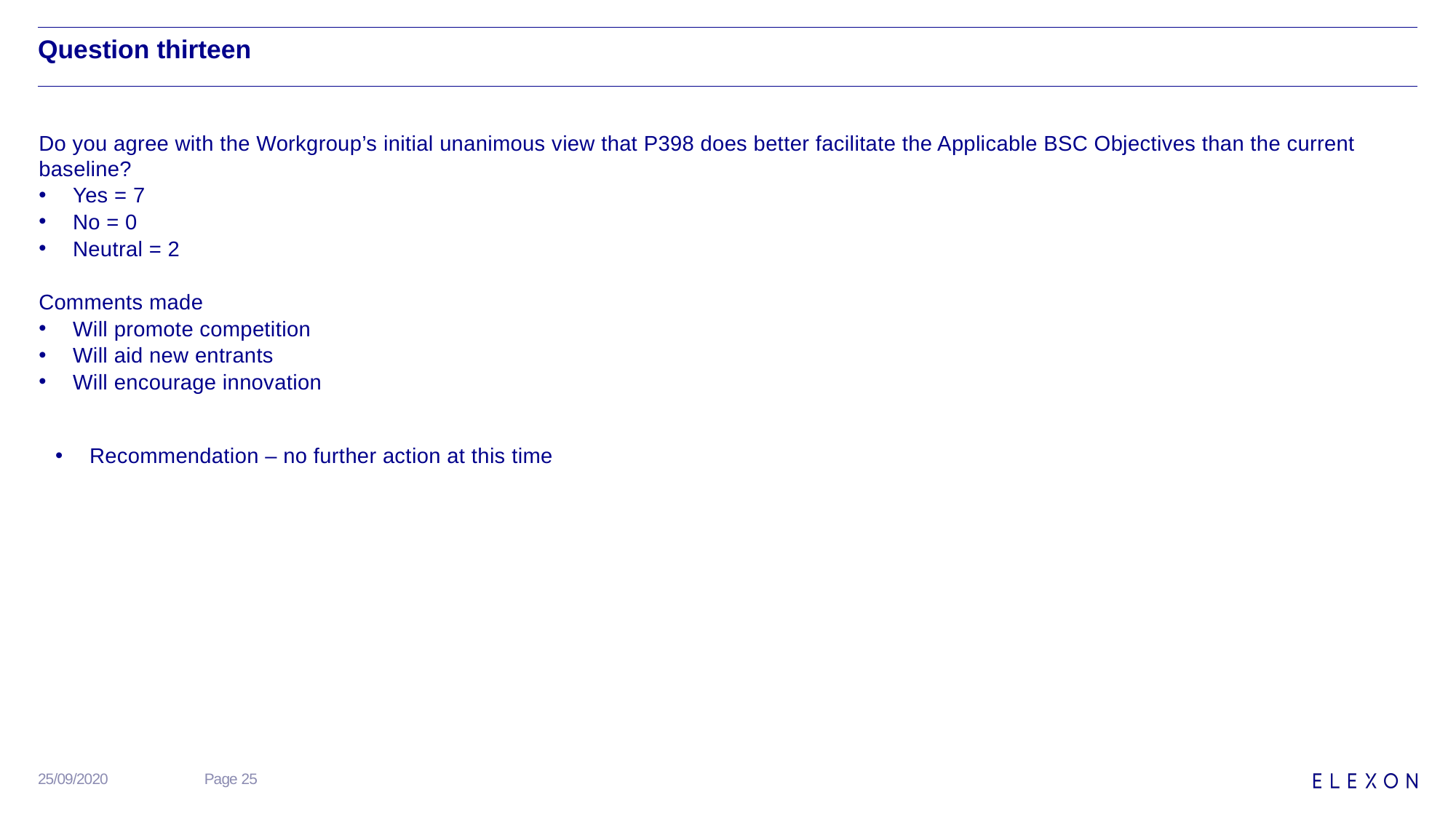

# Question thirteen
Do you agree with the Workgroup’s initial unanimous view that P398 does better facilitate the Applicable BSC Objectives than the current baseline?
Yes = 7
No = 0
Neutral = 2

Comments made
Will promote competition
Will aid new entrants
Will encourage innovation

Recommendation – no further action at this time

25/09/2020
Page 25